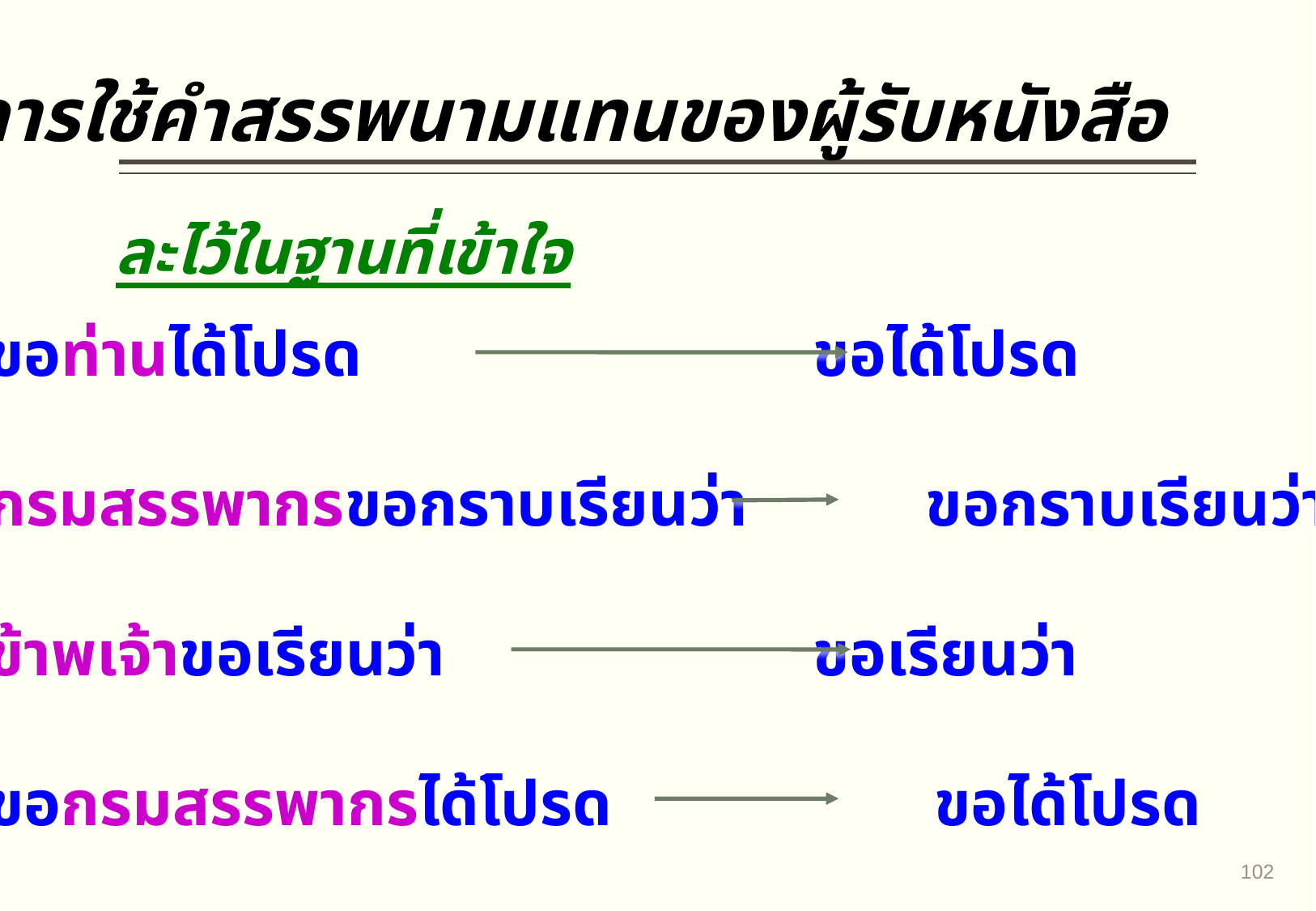

การใช้คำสรรพนามแทนของผู้รับหนังสือ
ละไว้ในฐานที่เข้าใจ
ขอท่านได้โปรด			      ขอได้โปรด

กรมสรรพากรขอกราบเรียนว่า           ขอกราบเรียนว่า

ข้าพเจ้าขอเรียนว่า			      ขอเรียนว่า

ขอกรมสรรพากรได้โปรด		      ขอได้โปรด

102